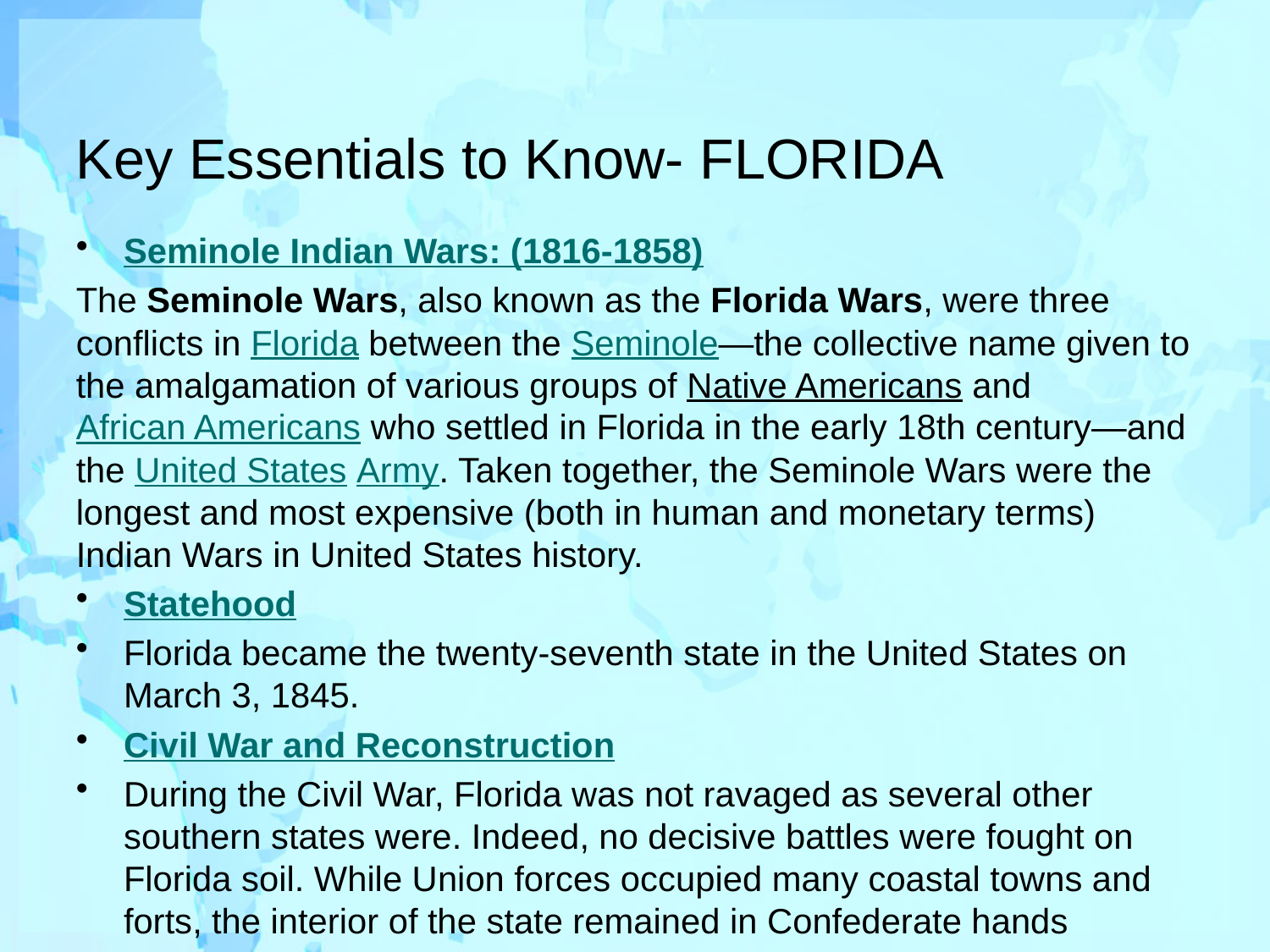

# Key Essentials to Know- FLORIDA
Seminole Indian Wars: (1816-1858)
The Seminole Wars, also known as the Florida Wars, were three conflicts in Florida between the Seminole—the collective name given to the amalgamation of various groups of Native Americans and African Americans who settled in Florida in the early 18th century—and the United States Army. Taken together, the Seminole Wars were the longest and most expensive (both in human and monetary terms) Indian Wars in United States history.
Statehood
Florida became the twenty-seventh state in the United States on March 3, 1845.
Civil War and Reconstruction
During the Civil War, Florida was not ravaged as several other southern states were. Indeed, no decisive battles were fought on Florida soil. While Union forces occupied many coastal towns and forts, the interior of the state remained in Confederate hands